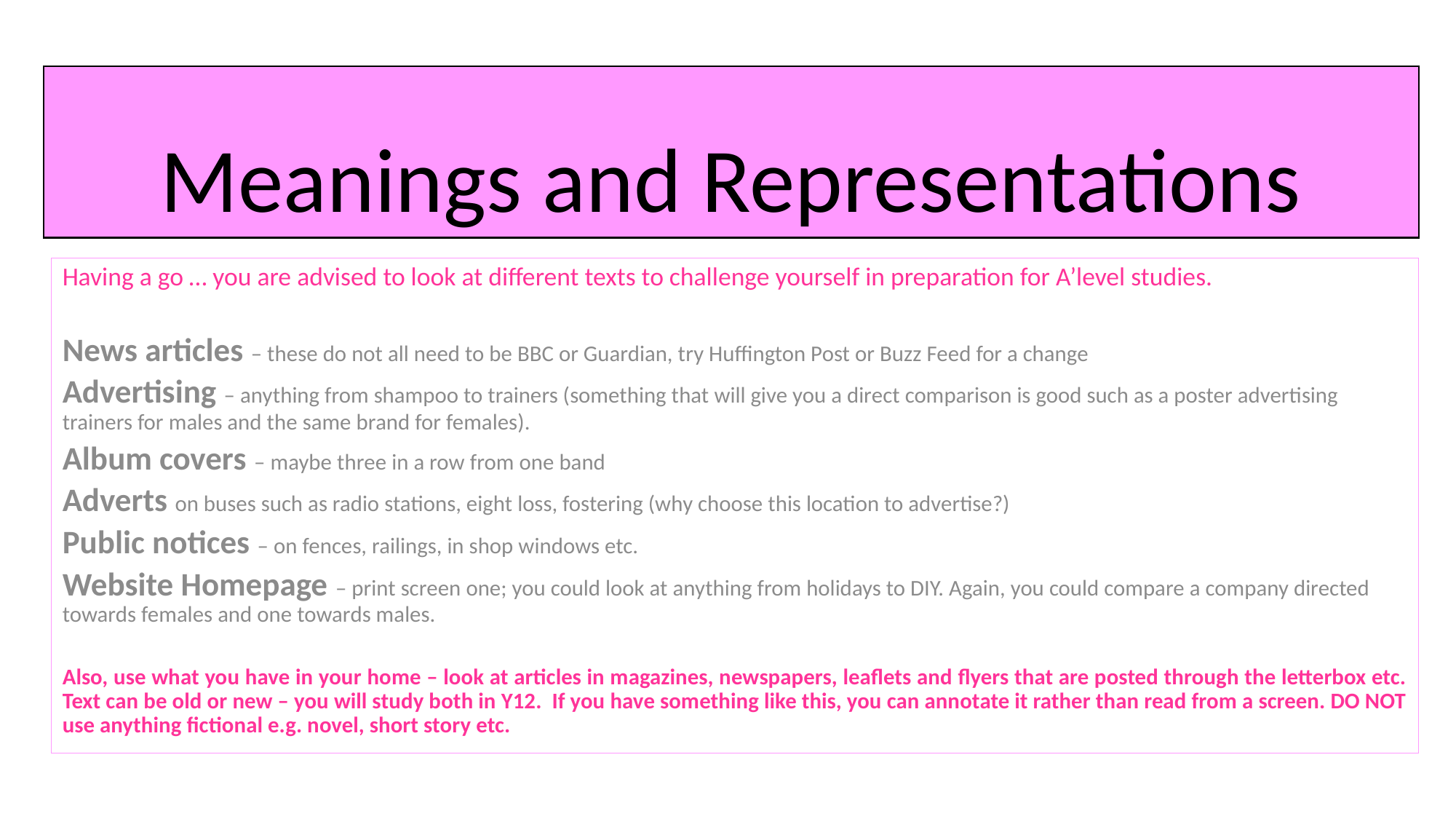

# Meanings and Representations
Having a go … you are advised to look at different texts to challenge yourself in preparation for A’level studies.

News articles – these do not all need to be BBC or Guardian, try Huffington Post or Buzz Feed for a change
Advertising – anything from shampoo to trainers (something that will give you a direct comparison is good such as a poster advertising trainers for males and the same brand for females).
Album covers – maybe three in a row from one band
Adverts on buses such as radio stations, eight loss, fostering (why choose this location to advertise?)
Public notices – on fences, railings, in shop windows etc.
Website Homepage – print screen one; you could look at anything from holidays to DIY. Again, you could compare a company directed towards females and one towards males.

Also, use what you have in your home – look at articles in magazines, newspapers, leaflets and flyers that are posted through the letterbox etc. Text can be old or new – you will study both in Y12.  If you have something like this, you can annotate it rather than read from a screen. DO NOT use anything fictional e.g. novel, short story etc.